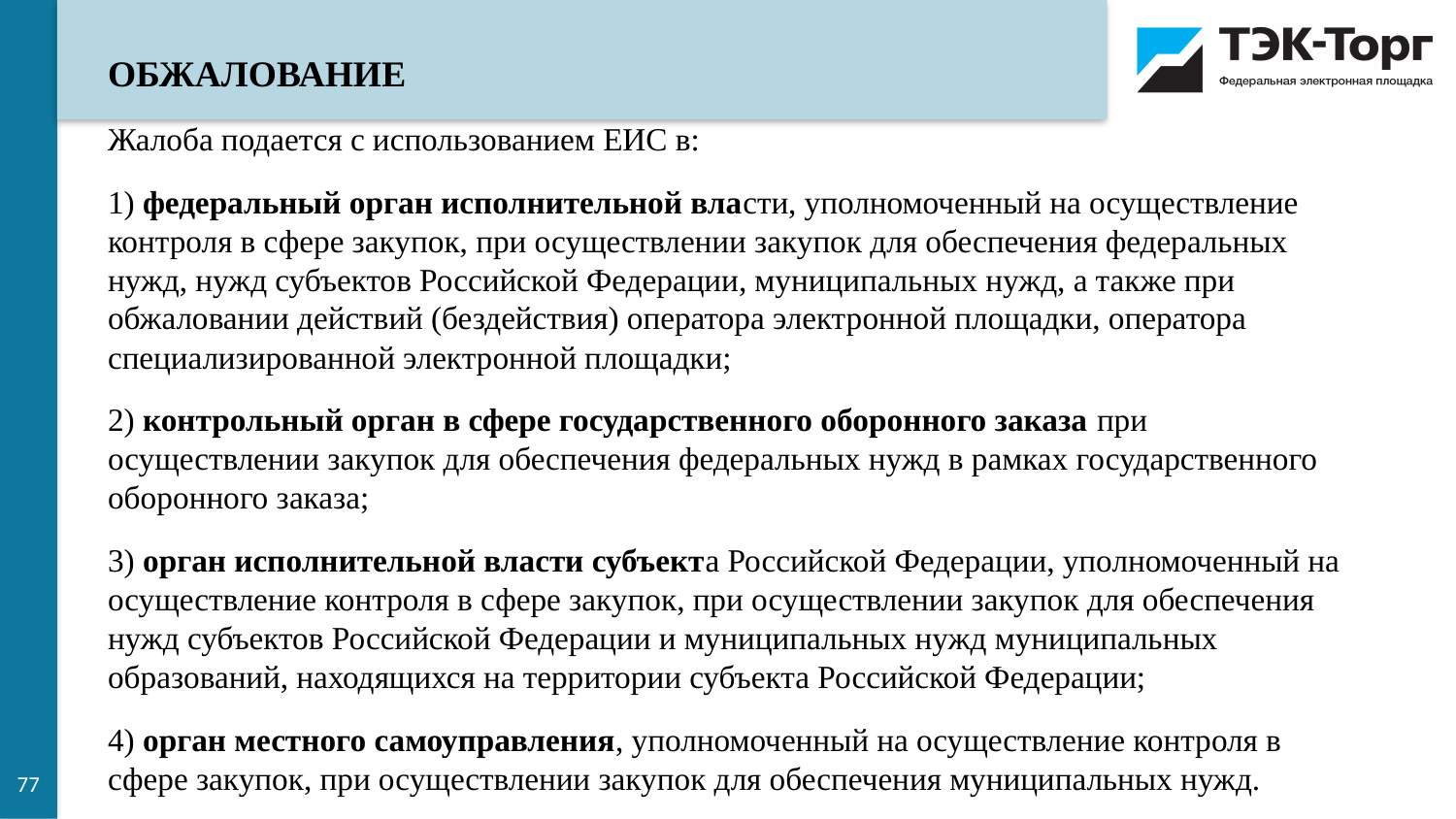

ОБЖАЛОВАНИЕ
Жалоба подается с использованием ЕИС в:
1) федеральный орган исполнительной власти, уполномоченный на осуществление контроля в сфере закупок, при осуществлении закупок для обеспечения федеральных нужд, нужд субъектов Российской Федерации, муниципальных нужд, а также при обжаловании действий (бездействия) оператора электронной площадки, оператора специализированной электронной площадки;
2) контрольный орган в сфере государственного оборонного заказа при осуществлении закупок для обеспечения федеральных нужд в рамках государственного оборонного заказа;
3) орган исполнительной власти субъекта Российской Федерации, уполномоченный на осуществление контроля в сфере закупок, при осуществлении закупок для обеспечения нужд субъектов Российской Федерации и муниципальных нужд муниципальных образований, находящихся на территории субъекта Российской Федерации;
4) орган местного самоуправления, уполномоченный на осуществление контроля в сфере закупок, при осуществлении закупок для обеспечения муниципальных нужд.
77